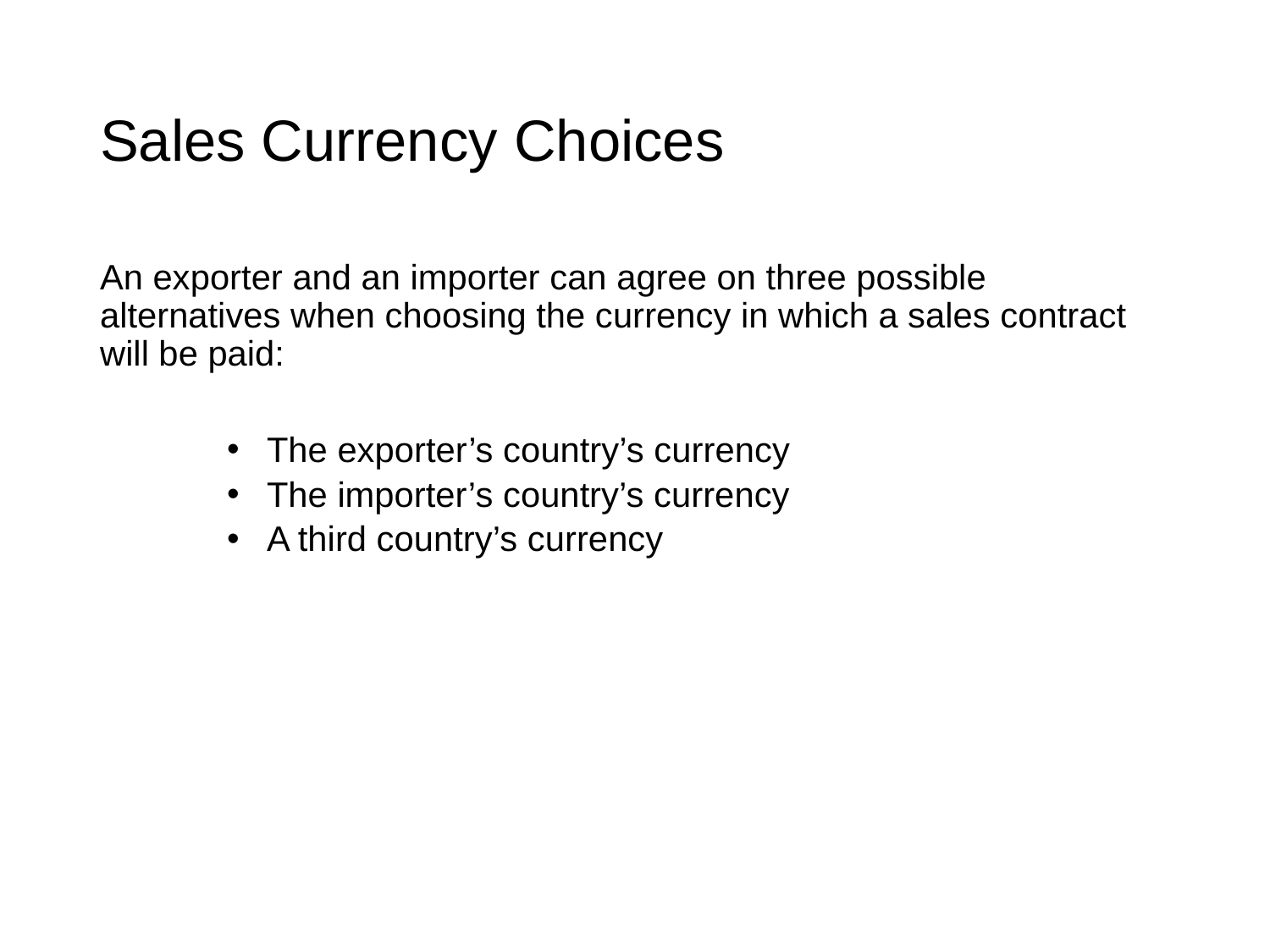

# Sales Currency Choices
An exporter and an importer can agree on three possible alternatives when choosing the currency in which a sales contract will be paid:

The exporter’s country’s currency
The importer’s country’s currency
A third country’s currency